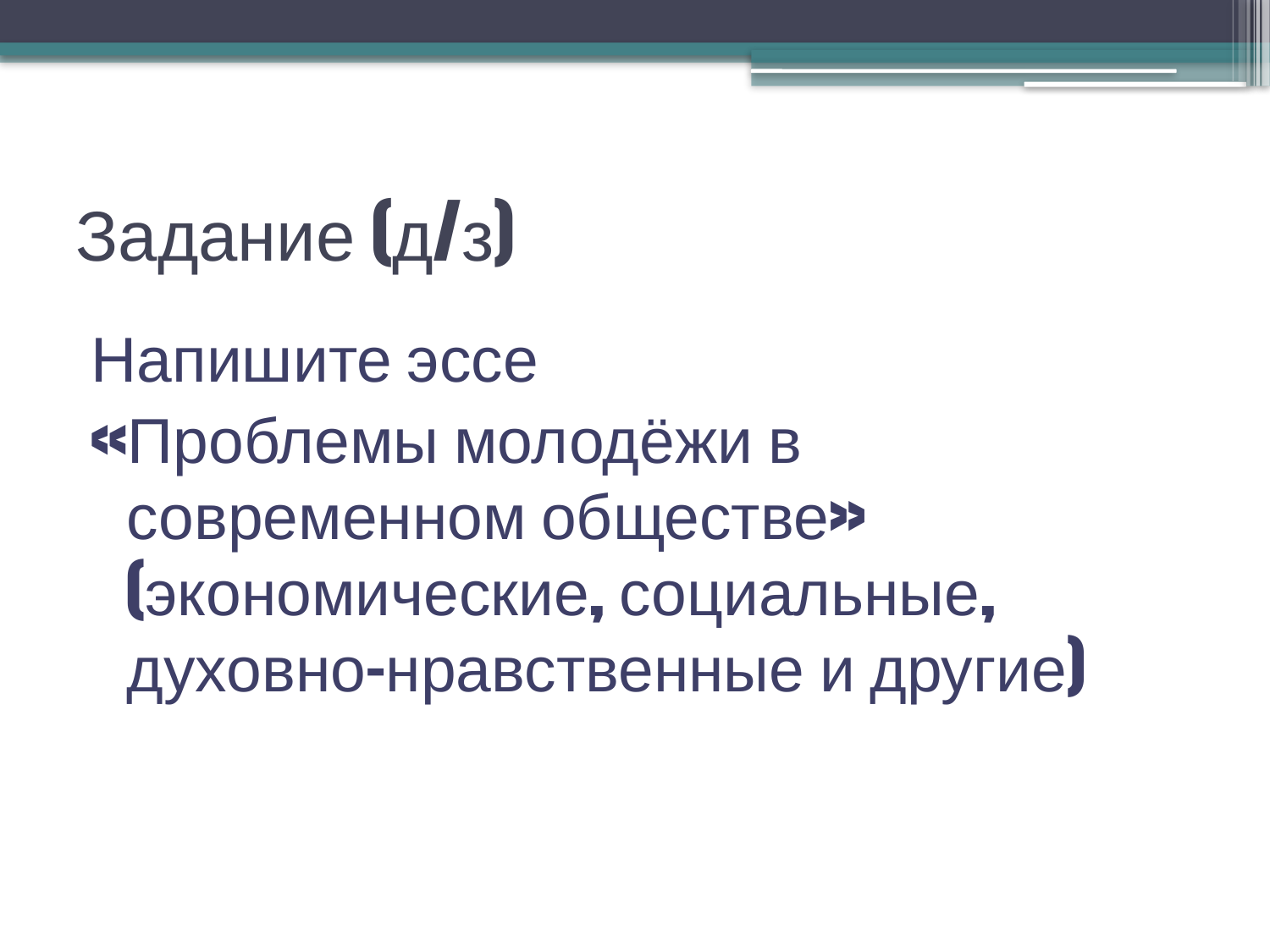

# Задание (д/з)
Напишите эссе
«Проблемы молодёжи в современном обществе» (экономические, социальные, духовно-нравственные и другие)